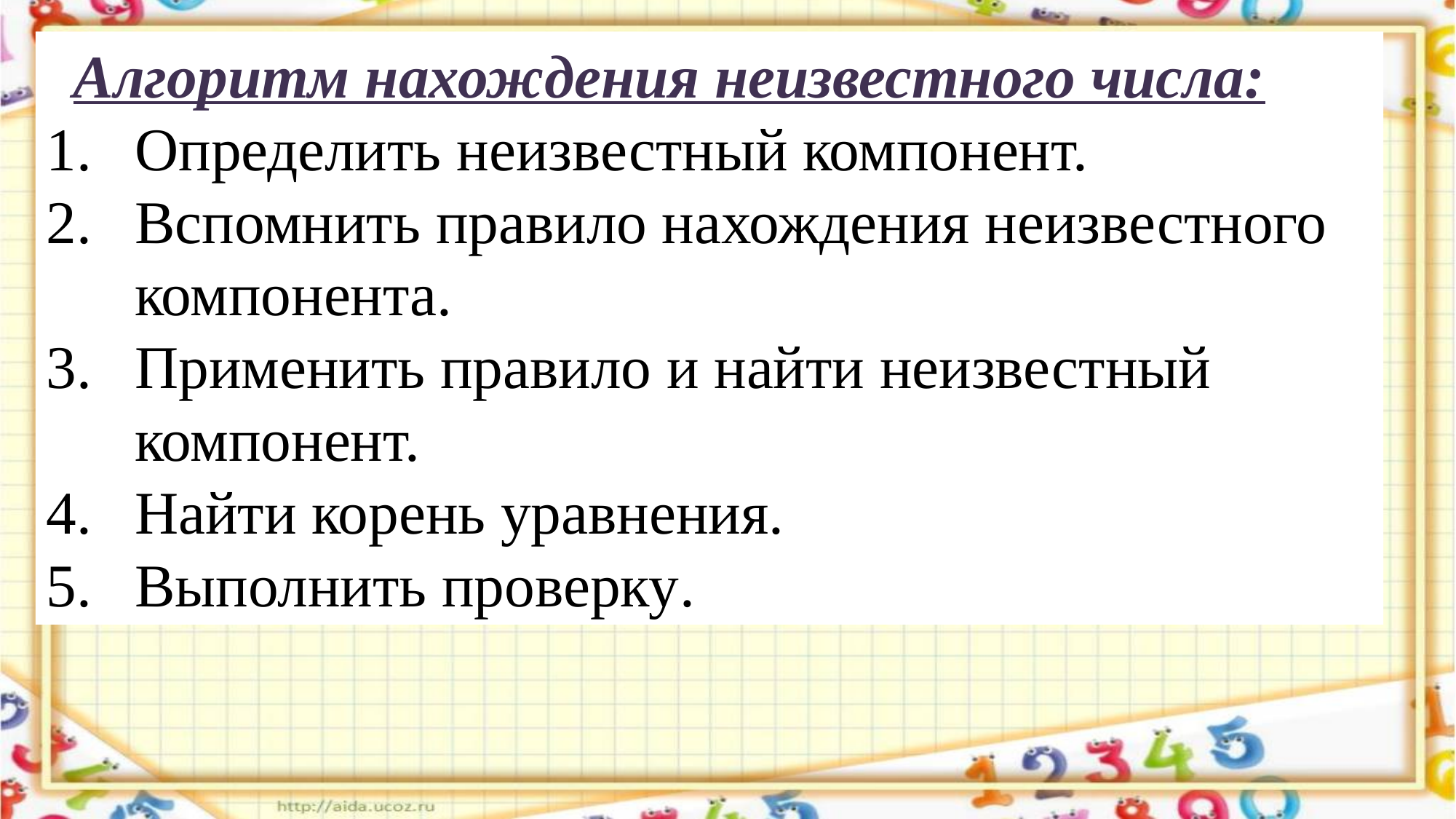

Алгоритм нахождения неизвестного числа:
Определить неизвестный компонент.
Вспомнить правило нахождения неизвестного компонента.
Применить правило и найти неизвестный компонент.
Найти корень уравнения.
Выполнить проверку.